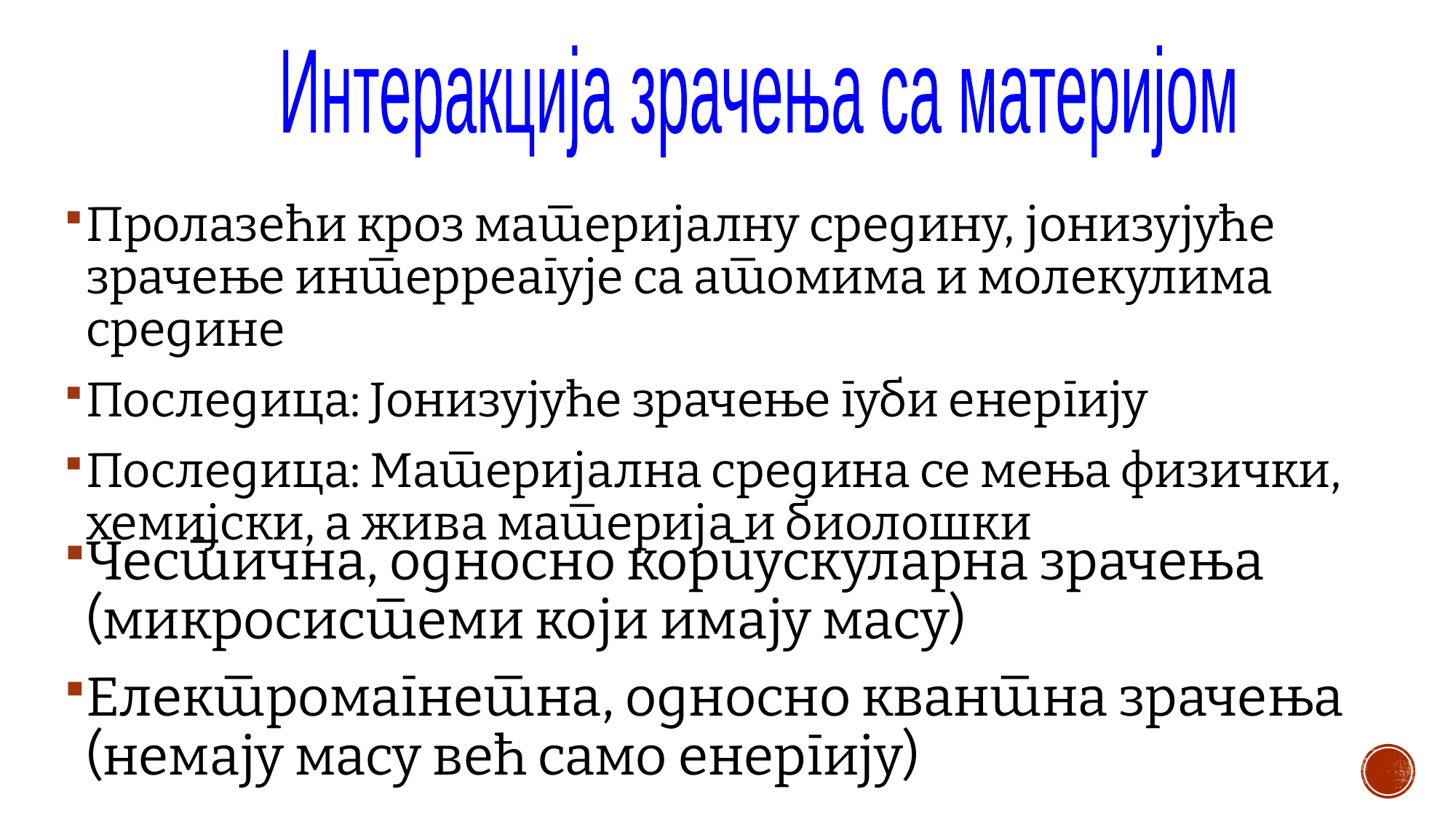

Интеракција зрачења са материјом
Пролазећи кроз материјалну средину, јонизујуће зрачење интеррeагује са атомима и молекулима средине
Последица: Јонизујуће зрачење губи енергију
Последица: Материјална средина се мења физички, хемијски, а жива материја и биолошки
Честична, односно корпускуларна зрачења (микросистеми који имају масу)
Електромагнетна, односно квантна зрачења (немају масу већ само енергију)